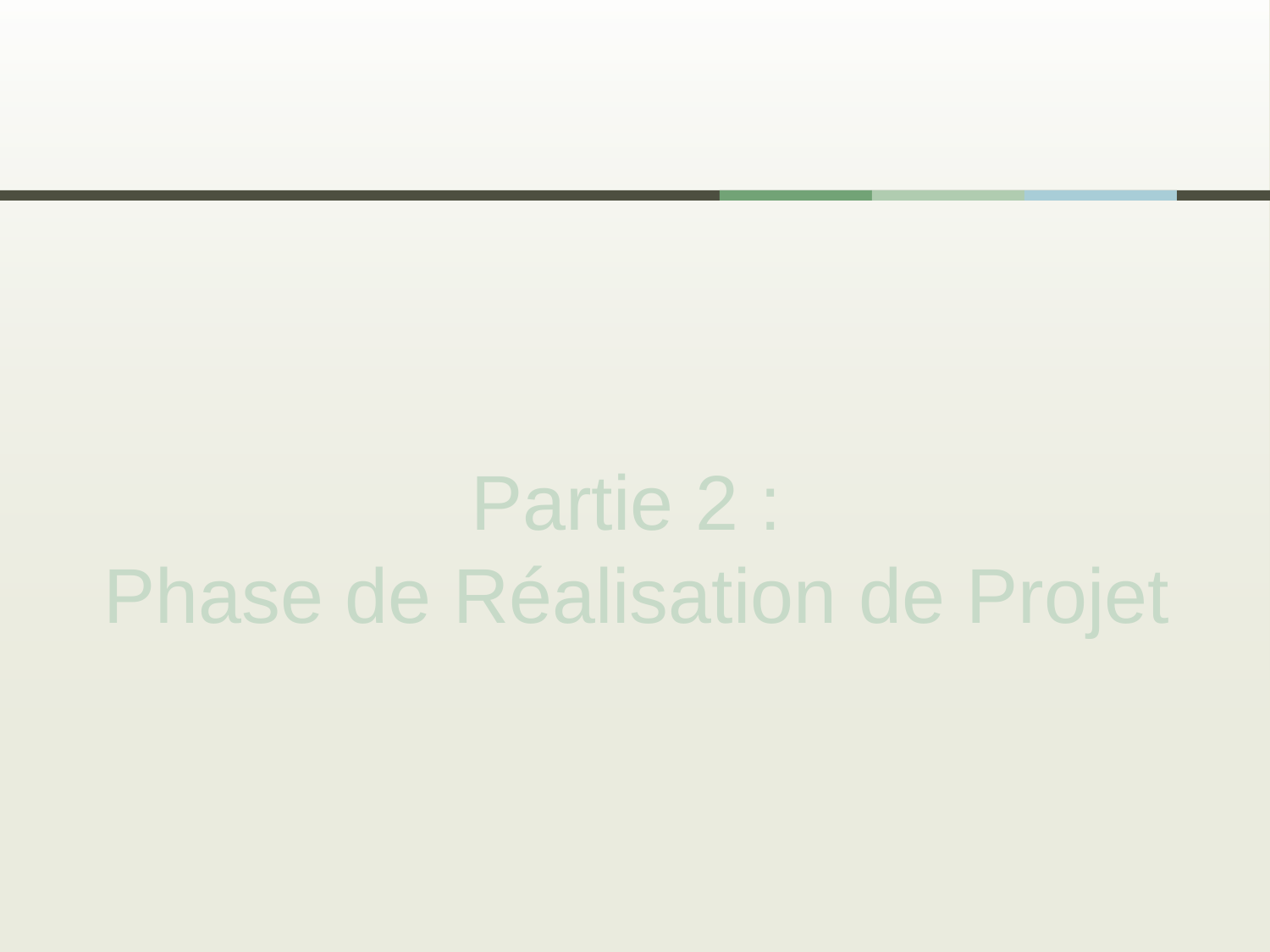

# Partie 2 : Phase de Réalisation de Projet